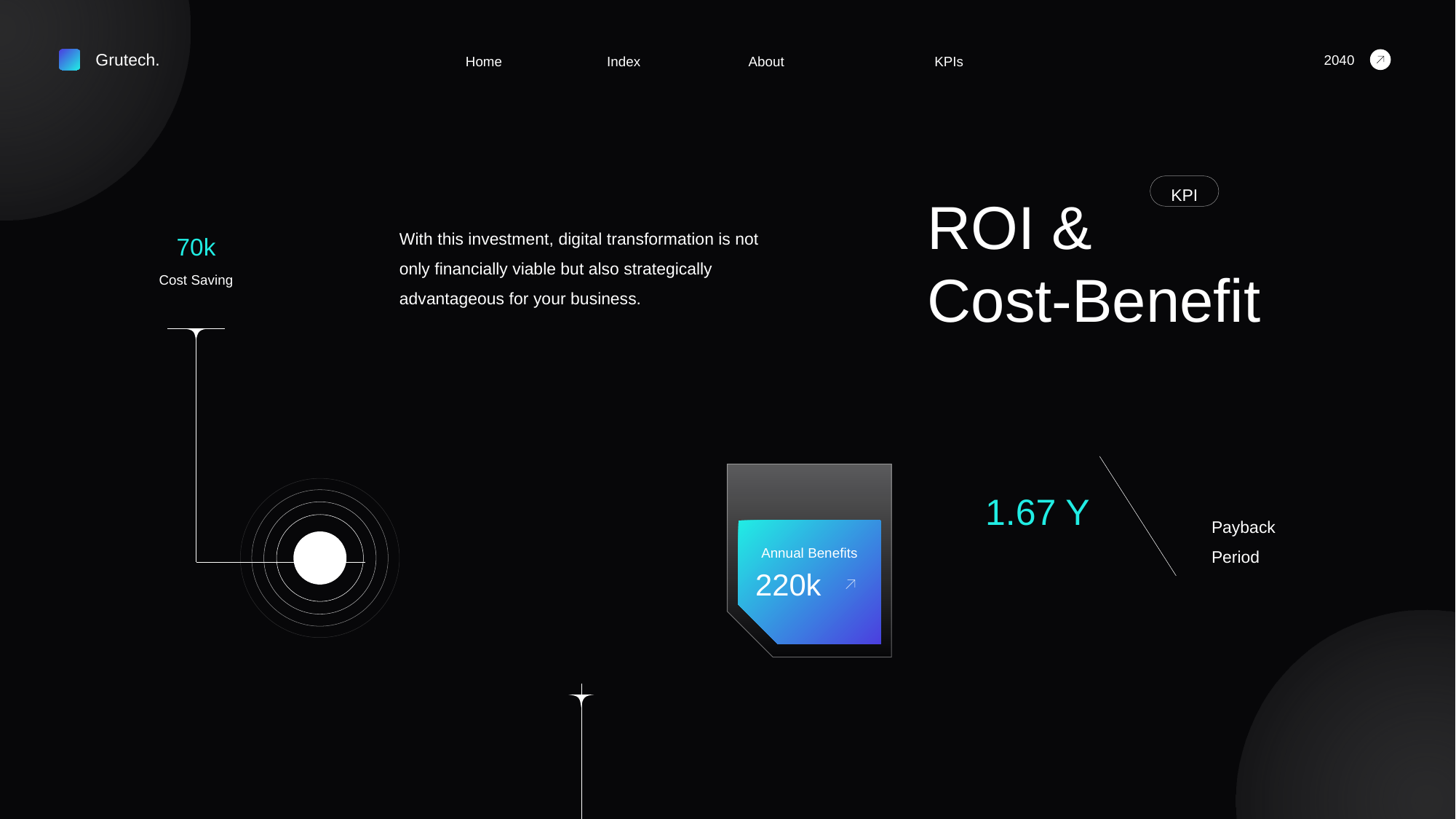

Grutech.
2040
About
Home
Index
KPIs

KPI

ROI &
Cost-Benefit
With this investment, digital transformation is not
only financially viable but also strategically
advantageous for your business.
70k
Cost Saving

1.67 Y
Payback
Period

Annual Benefits
220k